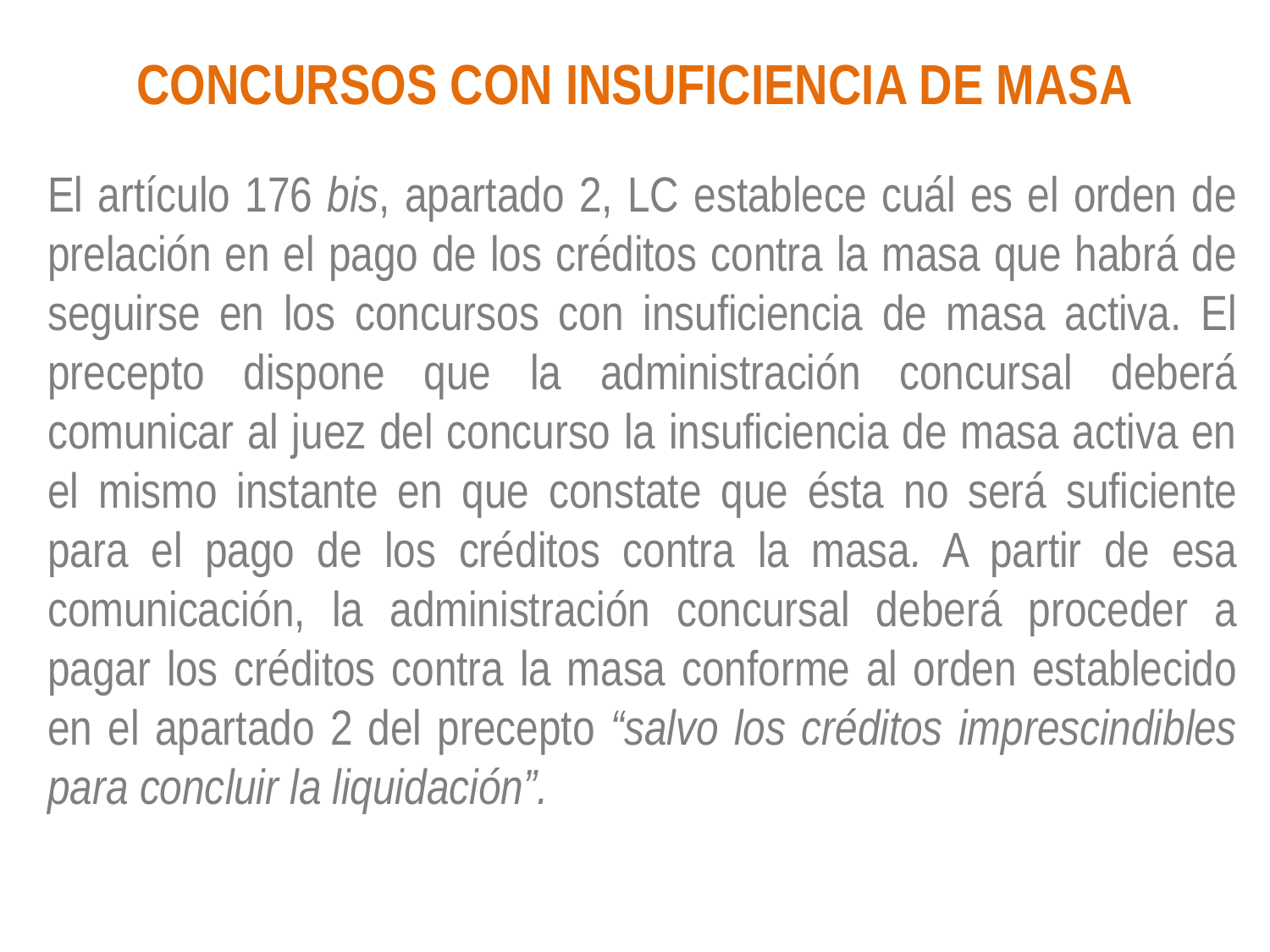

# CONCURSOS CON INSUFICIENCIA DE MASA
El artículo 176 bis, apartado 2, LC establece cuál es el orden de prelación en el pago de los créditos contra la masa que habrá de seguirse en los concursos con insuficiencia de masa activa. El precepto dispone que la administración concursal deberá comunicar al juez del concurso la insuficiencia de masa activa en el mismo instante en que constate que ésta no será suficiente para el pago de los créditos contra la masa. A partir de esa comunicación, la administración concursal deberá proceder a pagar los créditos contra la masa conforme al orden establecido en el apartado 2 del precepto “salvo los créditos imprescindibles para concluir la liquidación”.